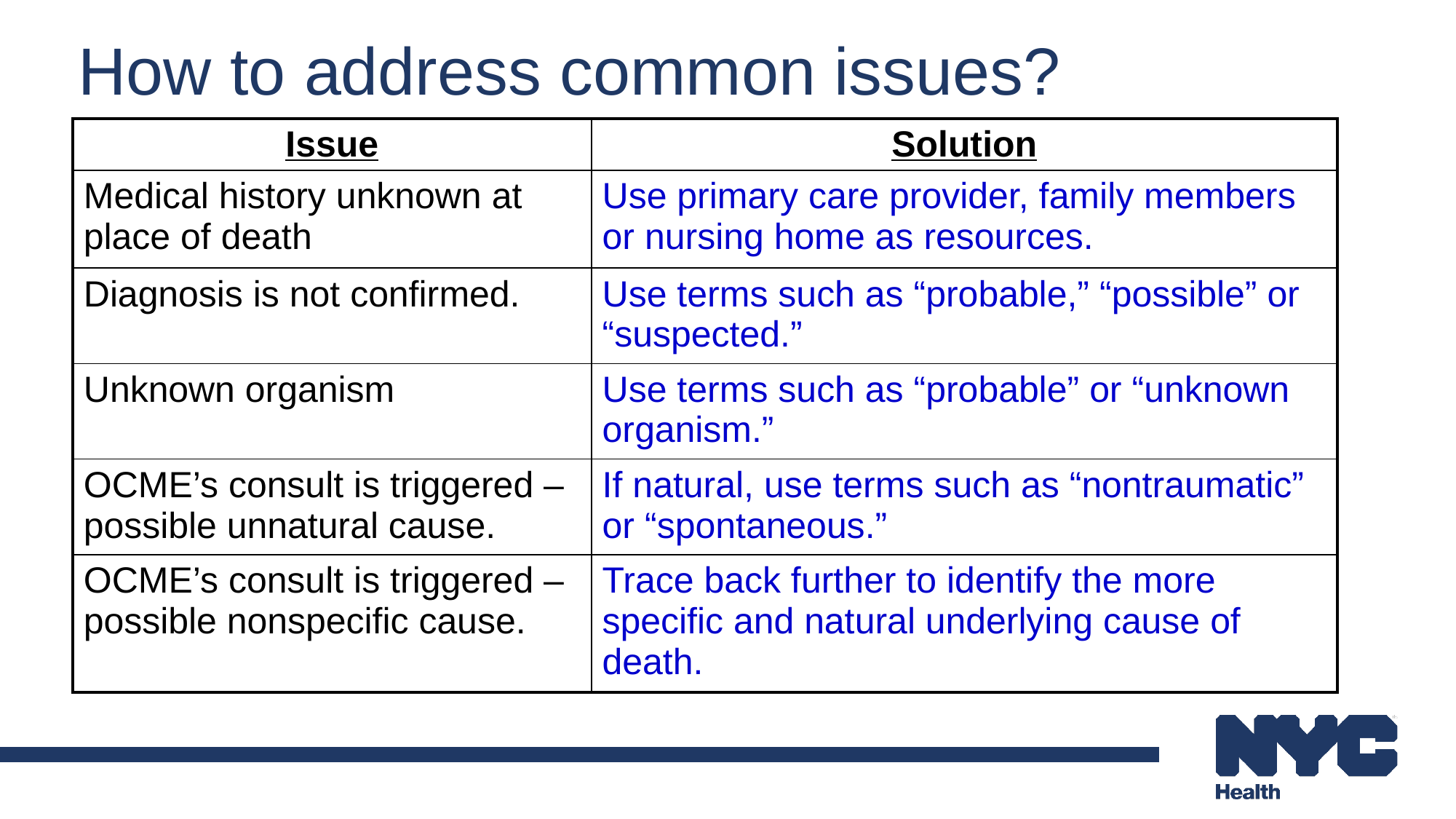

# How to address common issues?
| Issue | Solution |
| --- | --- |
| Medical history unknown at place of death | Use primary care provider, family members or nursing home as resources. |
| Diagnosis is not confirmed. | Use terms such as “probable,” “possible” or “suspected.” |
| Unknown organism | Use terms such as “probable” or “unknown organism.” |
| OCME’s consult is triggered – possible unnatural cause. | If natural, use terms such as “nontraumatic” or “spontaneous.” |
| OCME’s consult is triggered – possible nonspecific cause. | Trace back further to identify the more specific and natural underlying cause of death. |